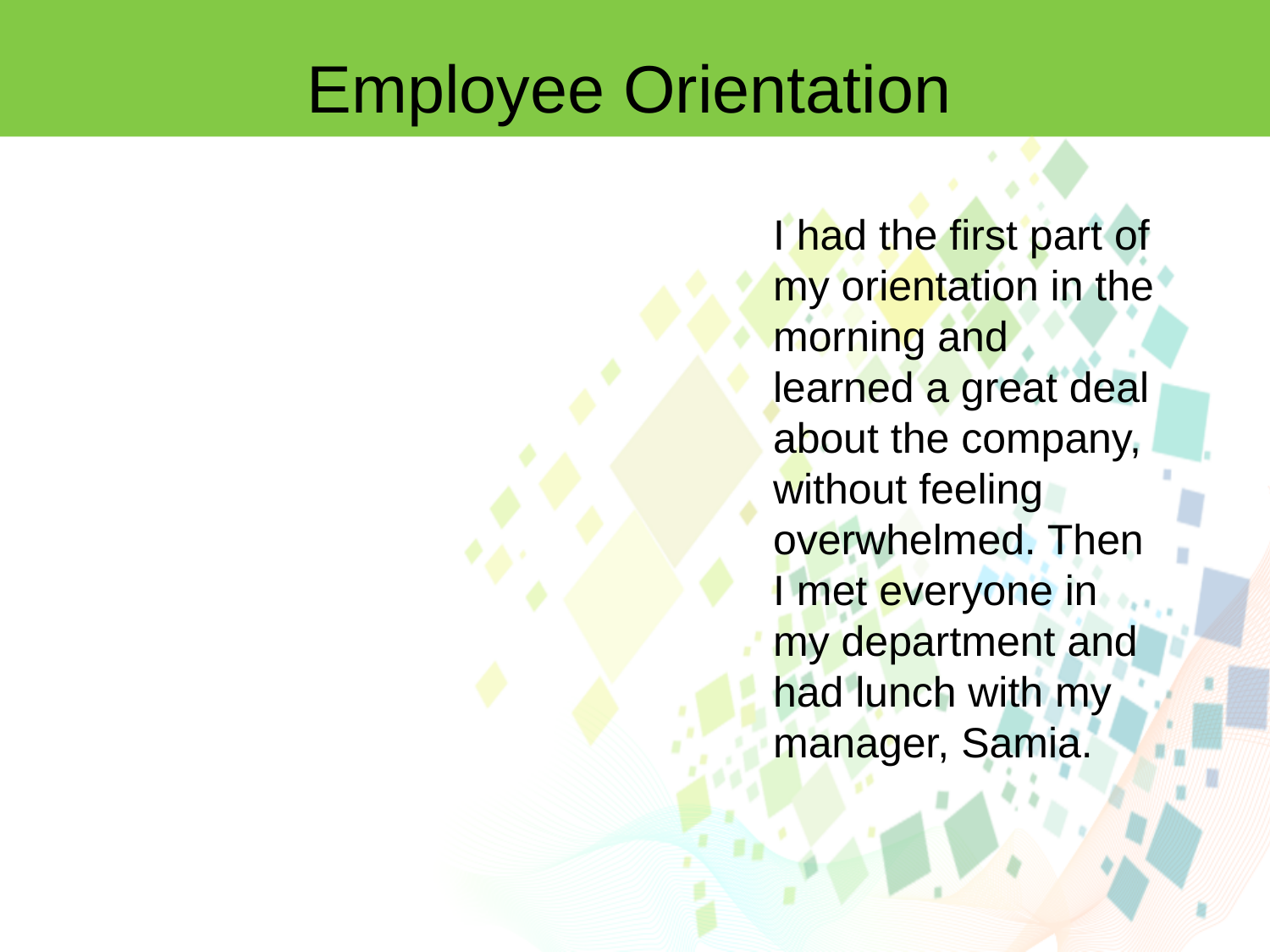

Employee Orientation
I had the first part of my orientation in the morning and learned a great deal about the company, without feeling overwhelmed. Then I met everyone in my department and had lunch with my manager, Samia.